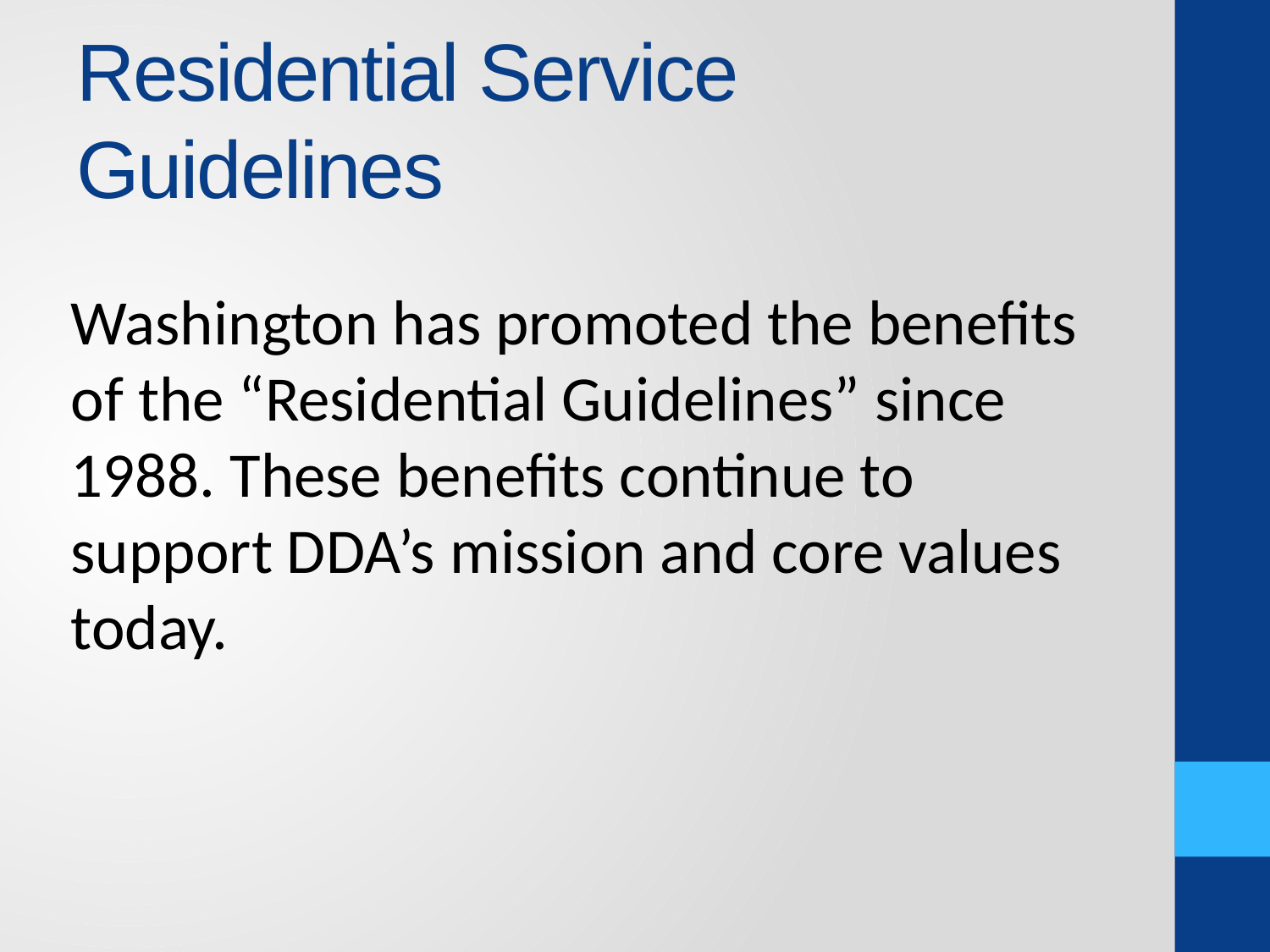

# Residential Service Guidelines
Washington has promoted the benefits of the “Residential Guidelines” since 1988. These benefits continue to support DDA’s mission and core values today.